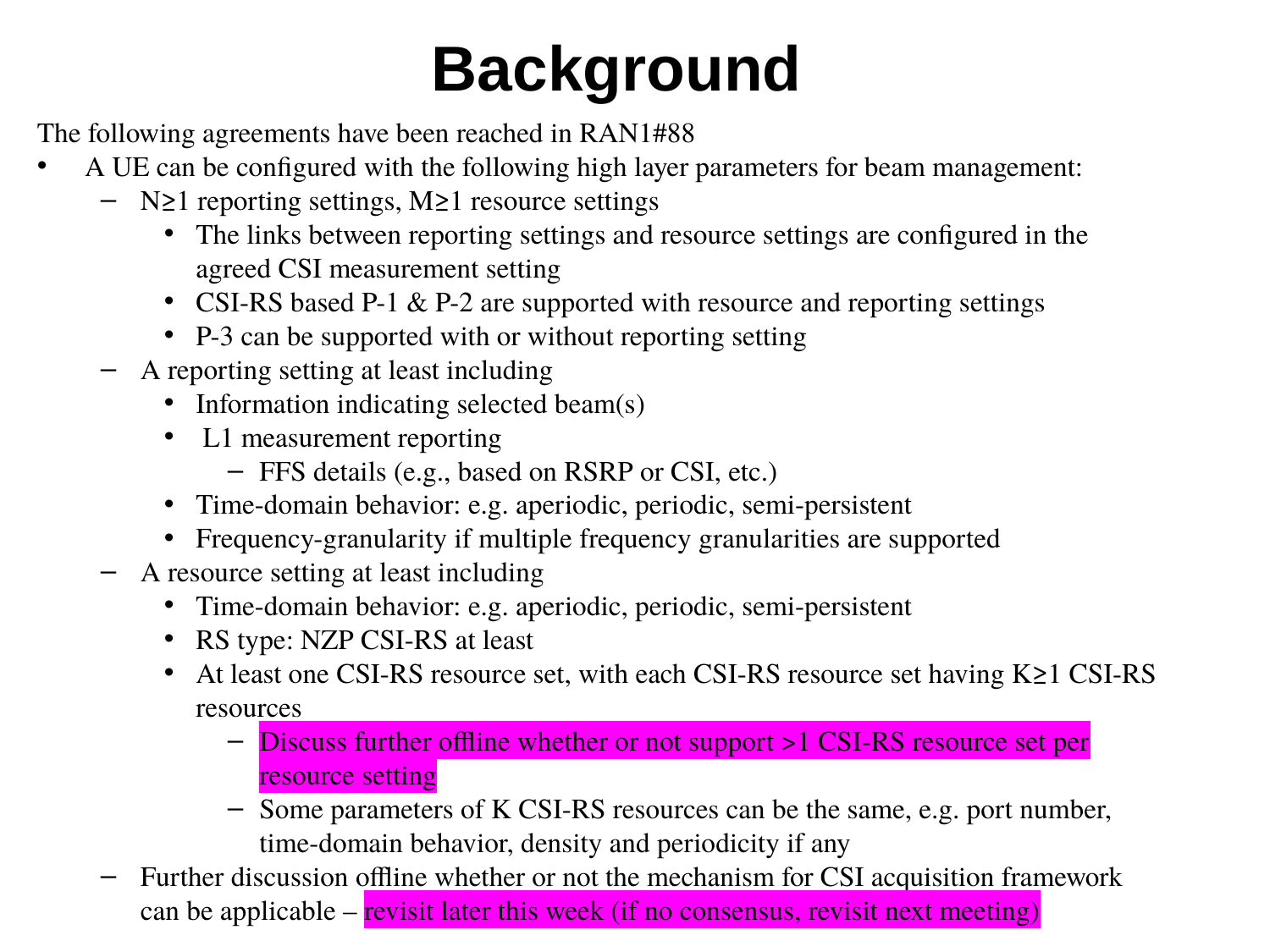

# Background
The following agreements have been reached in RAN1#88
A UE can be configured with the following high layer parameters for beam management:
N≥1 reporting settings, M≥1 resource settings
The links between reporting settings and resource settings are configured in the agreed CSI measurement setting
CSI-RS based P-1 & P-2 are supported with resource and reporting settings
P-3 can be supported with or without reporting setting
A reporting setting at least including
Information indicating selected beam(s)
 L1 measurement reporting
FFS details (e.g., based on RSRP or CSI, etc.)
Time-domain behavior: e.g. aperiodic, periodic, semi-persistent
Frequency-granularity if multiple frequency granularities are supported
A resource setting at least including
Time-domain behavior: e.g. aperiodic, periodic, semi-persistent
RS type: NZP CSI-RS at least
At least one CSI-RS resource set, with each CSI-RS resource set having K≥1 CSI-RS resources
Discuss further offline whether or not support >1 CSI-RS resource set per resource setting
Some parameters of K CSI-RS resources can be the same, e.g. port number, time-domain behavior, density and periodicity if any
Further discussion offline whether or not the mechanism for CSI acquisition framework can be applicable – revisit later this week (if no consensus, revisit next meeting)